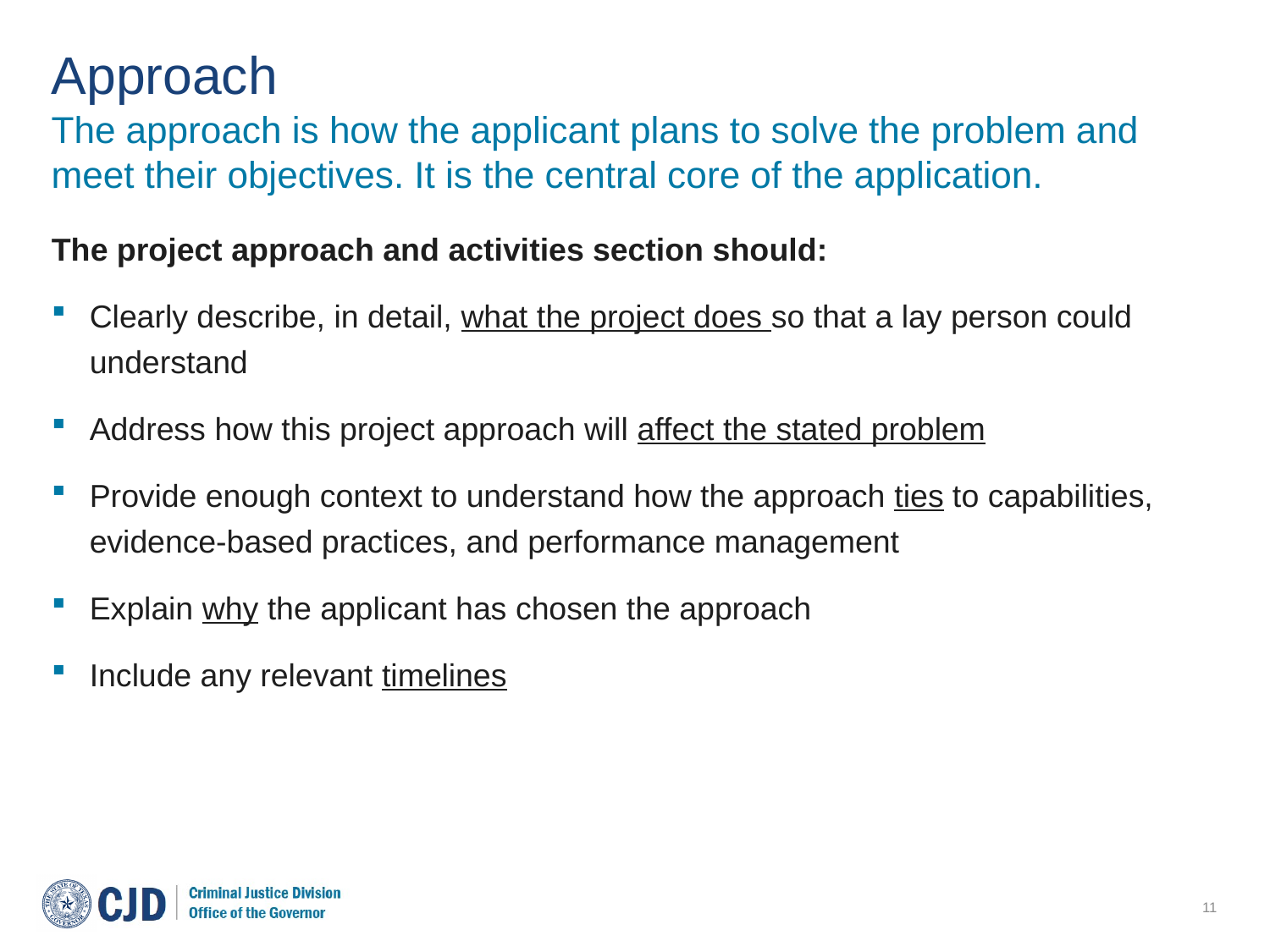

# Approach
The approach is how the applicant plans to solve the problem and meet their objectives. It is the central core of the application.

The project approach and activities section should:
Clearly describe, in detail, what the project does so that a lay person could understand
Address how this project approach will affect the stated problem
Provide enough context to understand how the approach ties to capabilities, evidence-based practices, and performance management
Explain why the applicant has chosen the approach
Include any relevant timelines
11